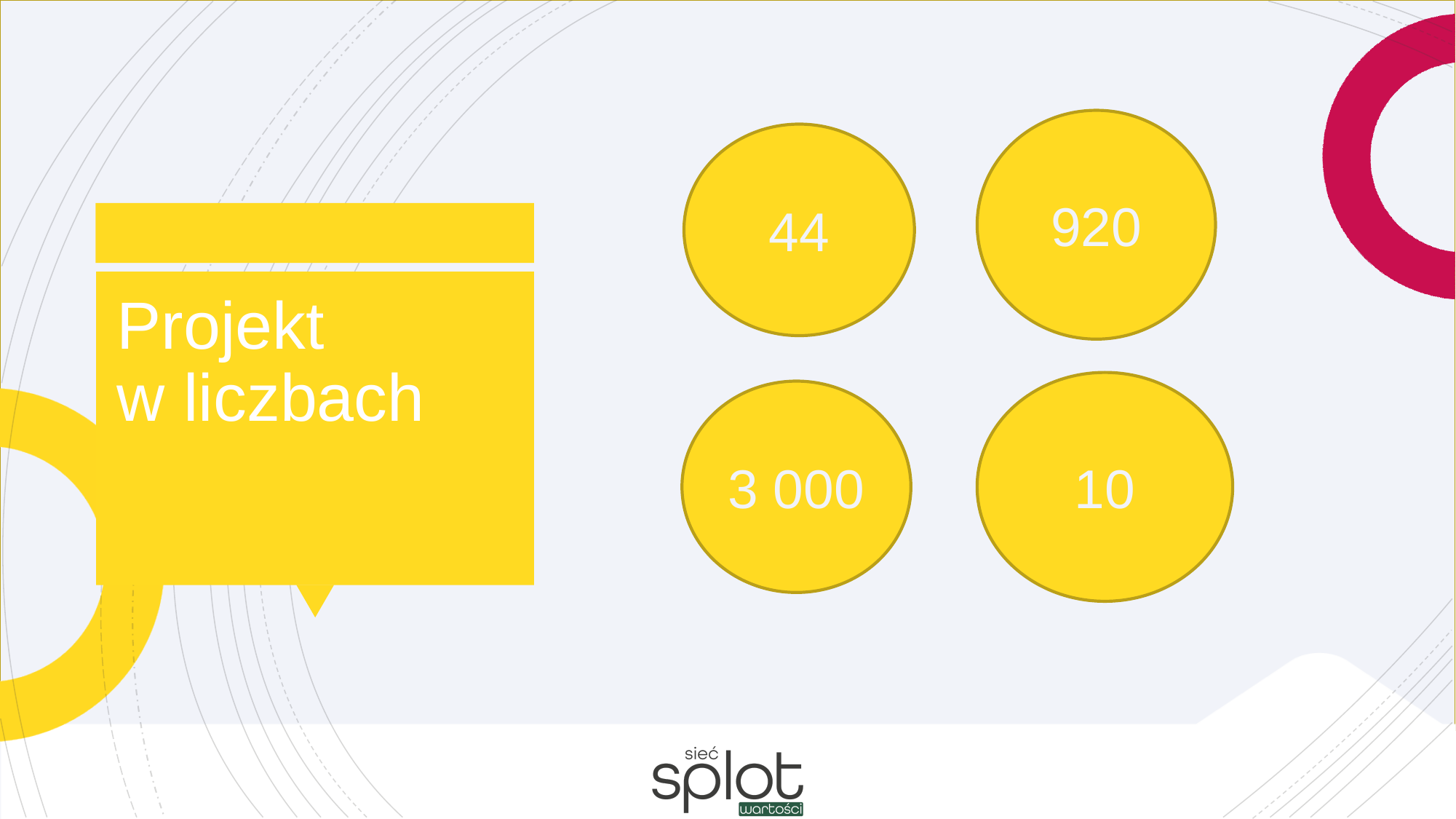

920
44
# Projekt w liczbach
10
3 000